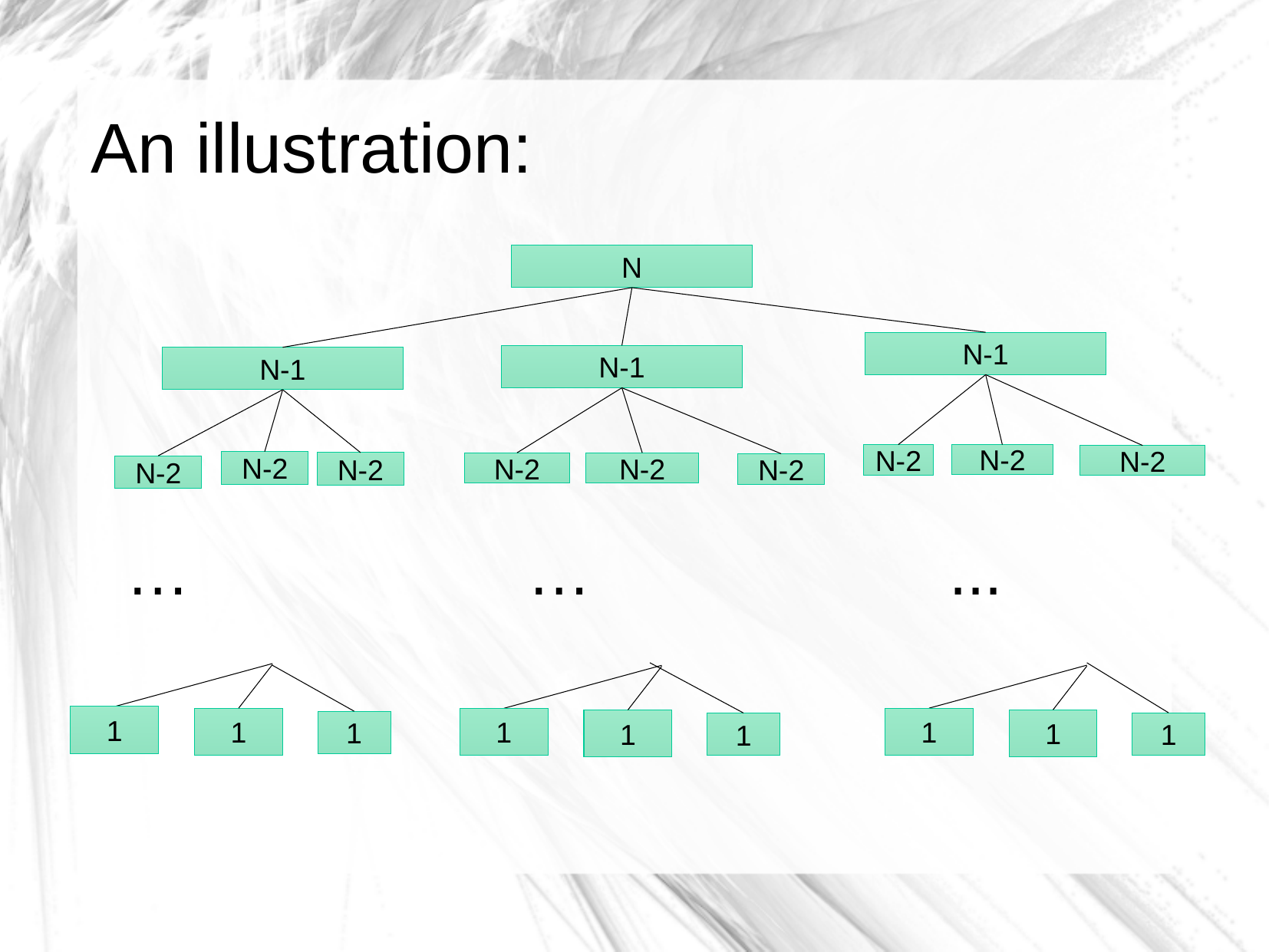

An illustration:
N
N-1
N-1
N-1
N-2
N-2
N-2
N-2
N-2
N-2
N-2
N-2
N-2
…                   …                    ...
1
1
1
1
1
1
1
1
1